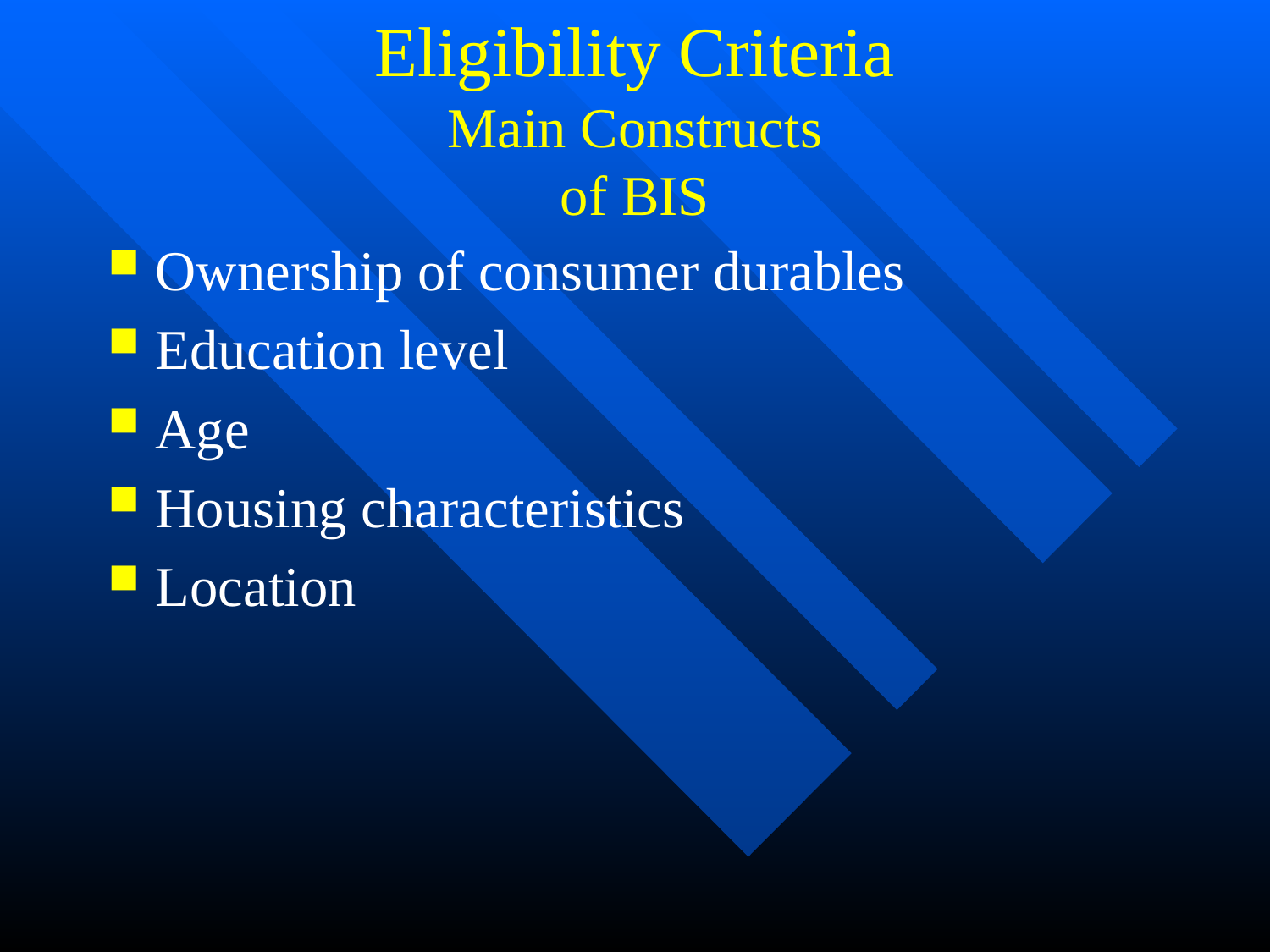

# Eligibility Criteria Main Constructs of BIS
Ownership of consumer durables
Education level
Age
Housing characteristics
Location